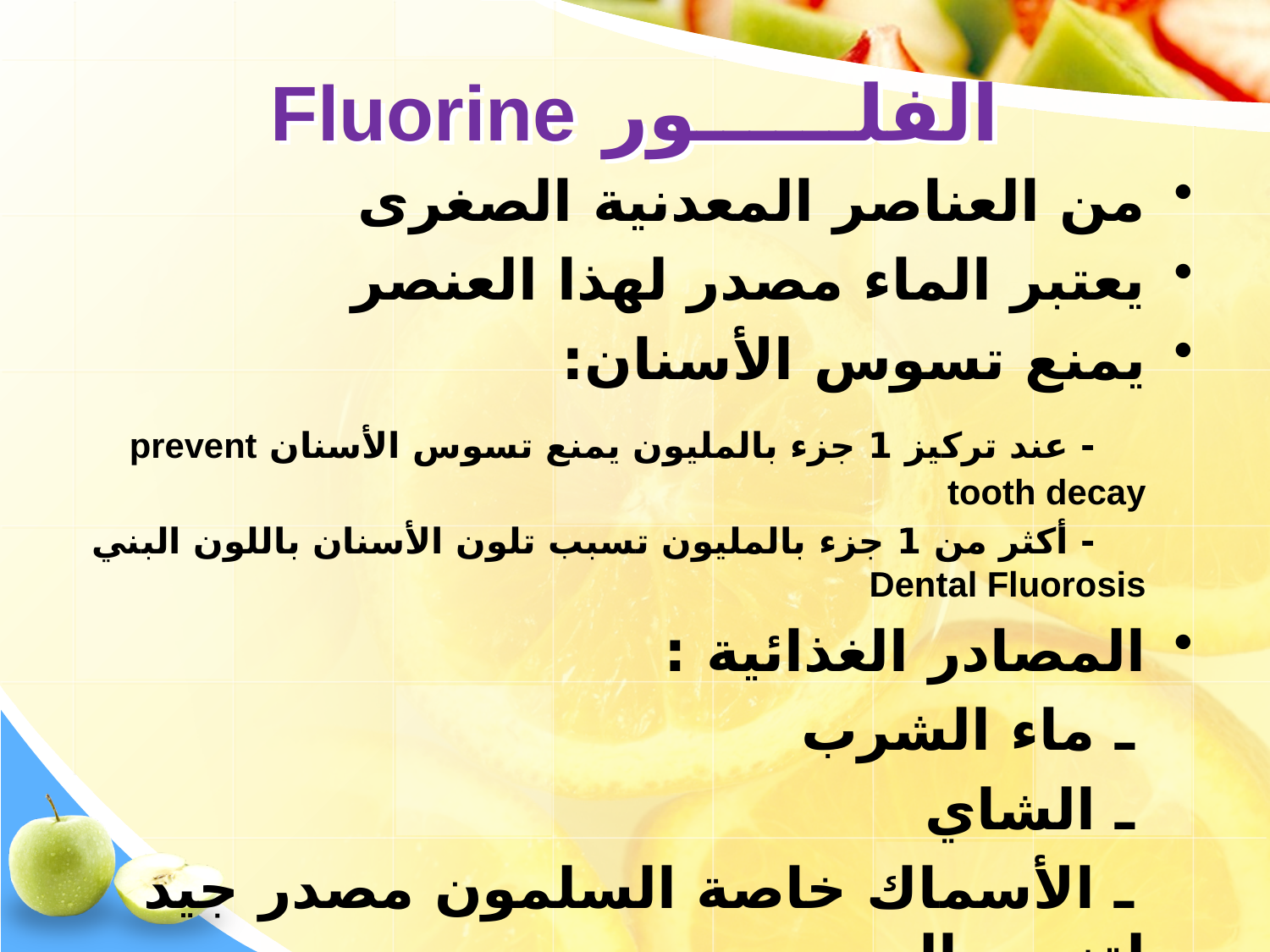

# الفلــــــور Fluorine
من العناصر المعدنية الصغرى
يعتبر الماء مصدر لهذا العنصر
يمنع تسوس الأسنان:
     - عند تركيز 1 جزء بالمليون يمنع تسوس الأسنان prevent tooth decay
        - أكثر من 1 جزء بالمليون تسبب تلون الأسنان باللون البني Dental Fluorosis
المصادر الغذائية :
   ـ ماء الشرب
   ـ الشاي
   ـ الأسماك خاصة السلمون مصدر جيد لتزويد الجسم به